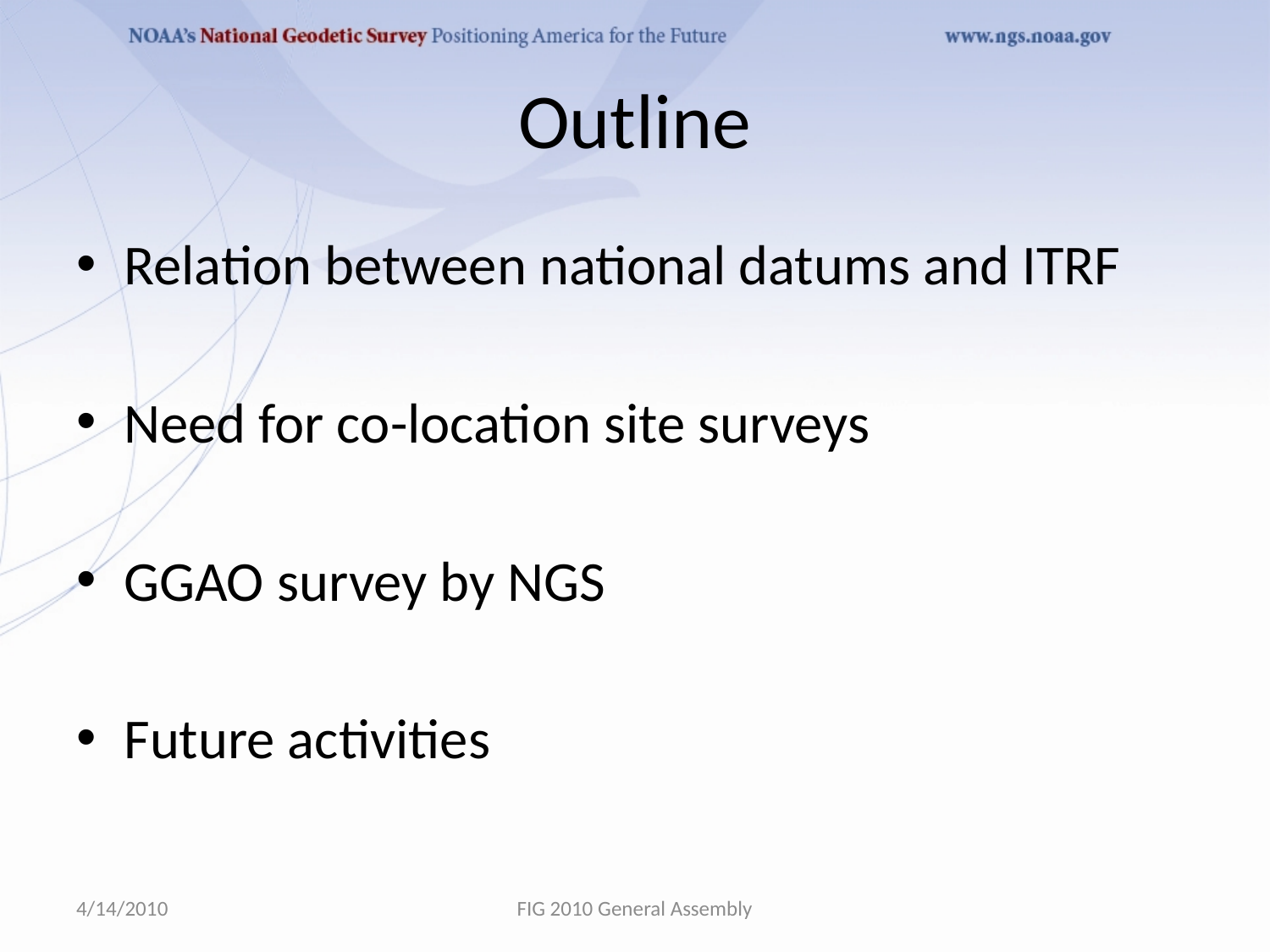

# Outline
Relation between national datums and ITRF

Need for co-location site surveys

GGAO survey by NGS

Future activities

4/14/2010
FIG 2010 General Assembly